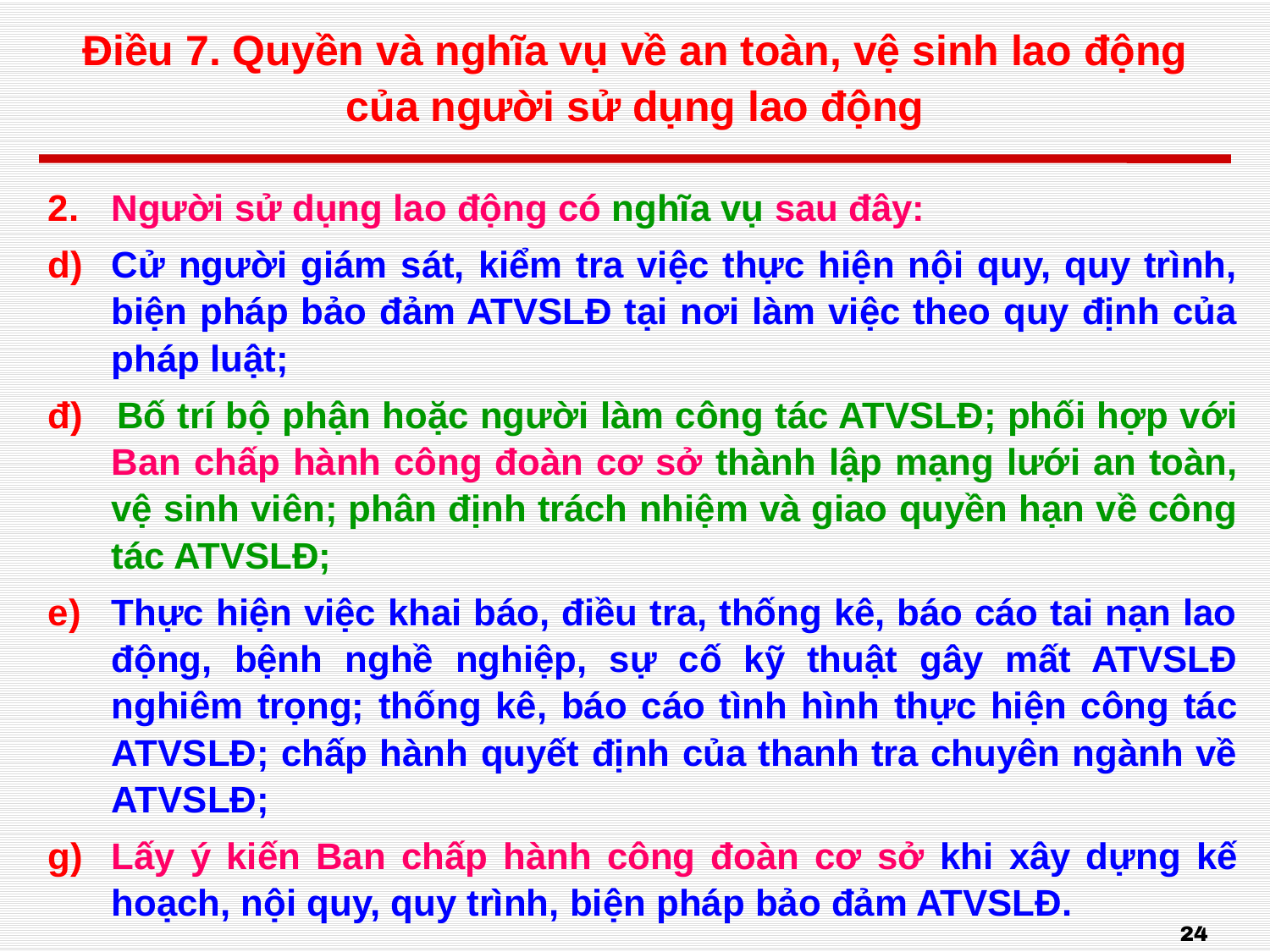

# Điều 7. Quyền và nghĩa vụ về an toàn, vệ sinh lao động của người sử dụng lao động
Người sử dụng lao động có nghĩa vụ sau đây:
Cử người giám sát, kiểm tra việc thực hiện nội quy, quy trình, biện pháp bảo đảm ATVSLĐ tại nơi làm việc theo quy định của pháp luật;
đ)   Bố trí bộ phận hoặc người làm công tác ATVSLĐ; phối hợp với Ban chấp hành công đoàn cơ sở thành lập mạng lưới an toàn, vệ sinh viên; phân định trách nhiệm và giao quyền hạn về công tác ATVSLĐ;
Thực hiện việc khai báo, điều tra, thống kê, báo cáo tai nạn lao động, bệnh nghề nghiệp, sự cố kỹ thuật gây mất ATVSLĐ nghiêm trọng; thống kê, báo cáo tình hình thực hiện công tác ATVSLĐ; chấp hành quyết định của thanh tra chuyên ngành về ATVSLĐ;
Lấy ý kiến Ban chấp hành công đoàn cơ sở khi xây dựng kế hoạch, nội quy, quy trình, biện pháp bảo đảm ATVSLĐ.